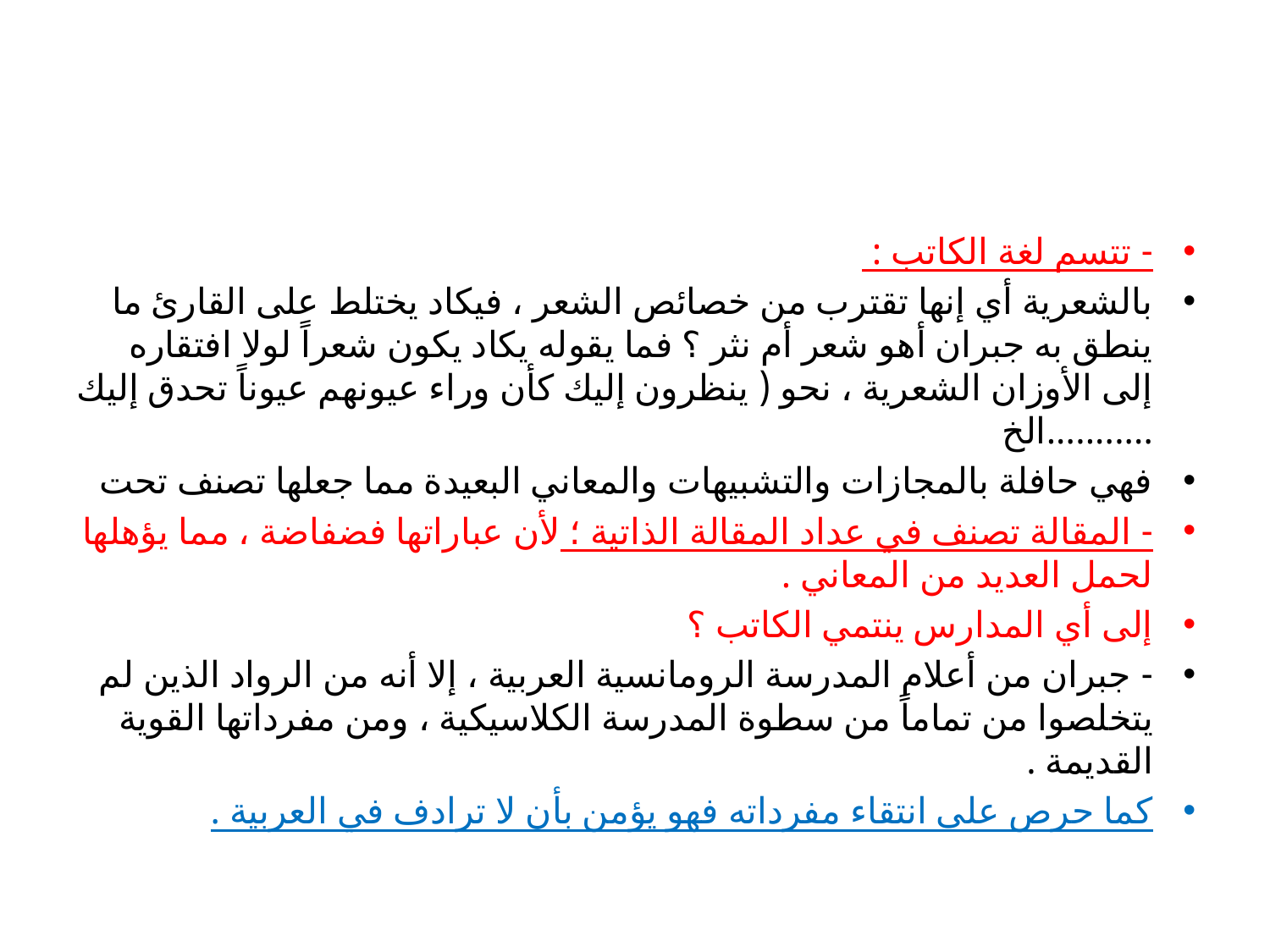

#
- تتسم لغة الكاتب :
بالشعرية أي إنها تقترب من خصائص الشعر ، فيكاد يختلط على القارئ ما ينطق به جبران أهو شعر أم نثر ؟ فما يقوله يكاد يكون شعراً لولا افتقاره إلى الأوزان الشعرية ، نحو ( ينظرون إليك كأن وراء عيونهم عيوناً تحدق إليك ...........الخ
فهي حافلة بالمجازات والتشبيهات والمعاني البعيدة مما جعلها تصنف تحت
- المقالة تصنف في عداد المقالة الذاتية ؛ لأن عباراتها فضفاضة ، مما يؤهلها لحمل العديد من المعاني .
إلى أي المدارس ينتمي الكاتب ؟
- جبران من أعلام المدرسة الرومانسية العربية ، إلا أنه من الرواد الذين لم يتخلصوا من تماماً من سطوة المدرسة الكلاسيكية ، ومن مفرداتها القوية القديمة .
كما حرص على انتقاء مفرداته فهو يؤمن بأن لا ترادف في العربية .